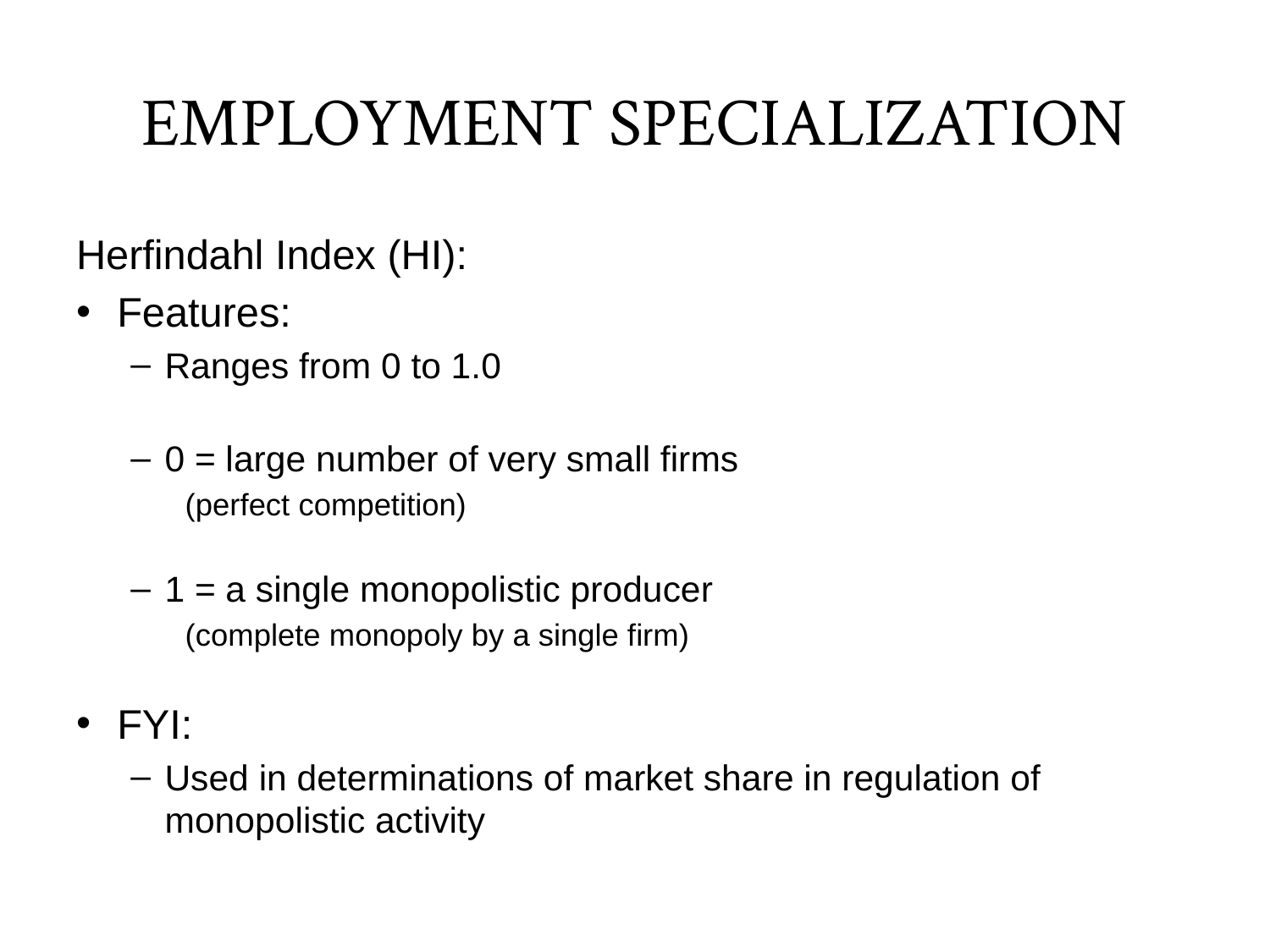

# EMPLOYMENT SPECIALIZATION
Herfindahl Index (HI):
Features:
Ranges from 0 to 1.0
0 = large number of very small firms
(perfect competition)
1 = a single monopolistic producer
(complete monopoly by a single firm)
FYI:
Used in determinations of market share in regulation of monopolistic activity